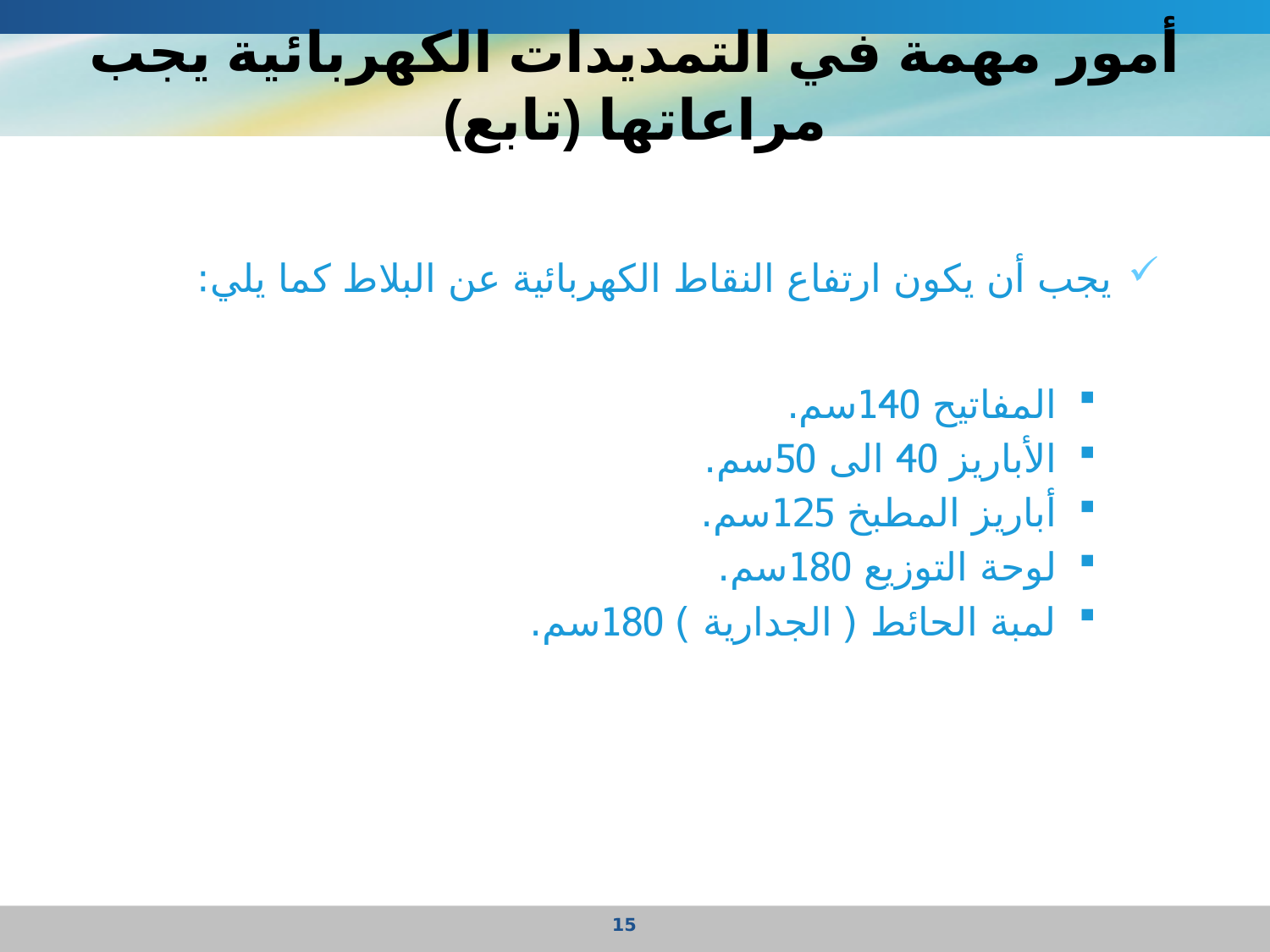

# أمور مهمة في التمديدات الكهربائية يجب مراعاتها (تابع)

يجب أن يكون ارتفاع النقاط الكهربائية عن البلاط كما يلي:

المفاتيح 140سم.
الأباريز 40 الى 50سم.
أباريز المطبخ 125سم.
لوحة التوزيع 180سم.
لمبة الحائط ( الجدارية ) 180سم.

15